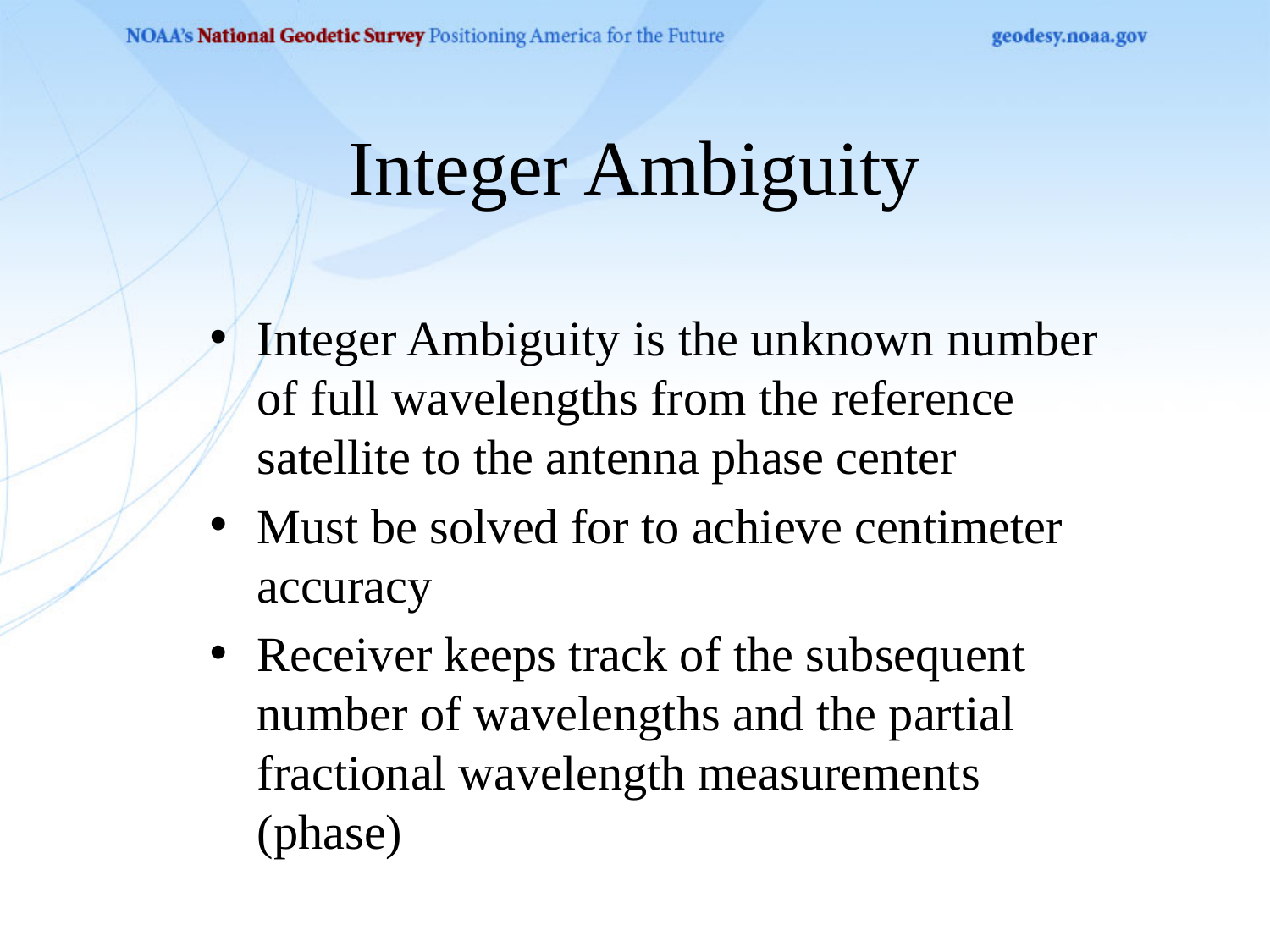

# Integer Ambiguity
Integer Ambiguity is the unknown number of full wavelengths from the reference satellite to the antenna phase center
Must be solved for to achieve centimeter accuracy
Receiver keeps track of the subsequent number of wavelengths and the partial fractional wavelength measurements (phase)